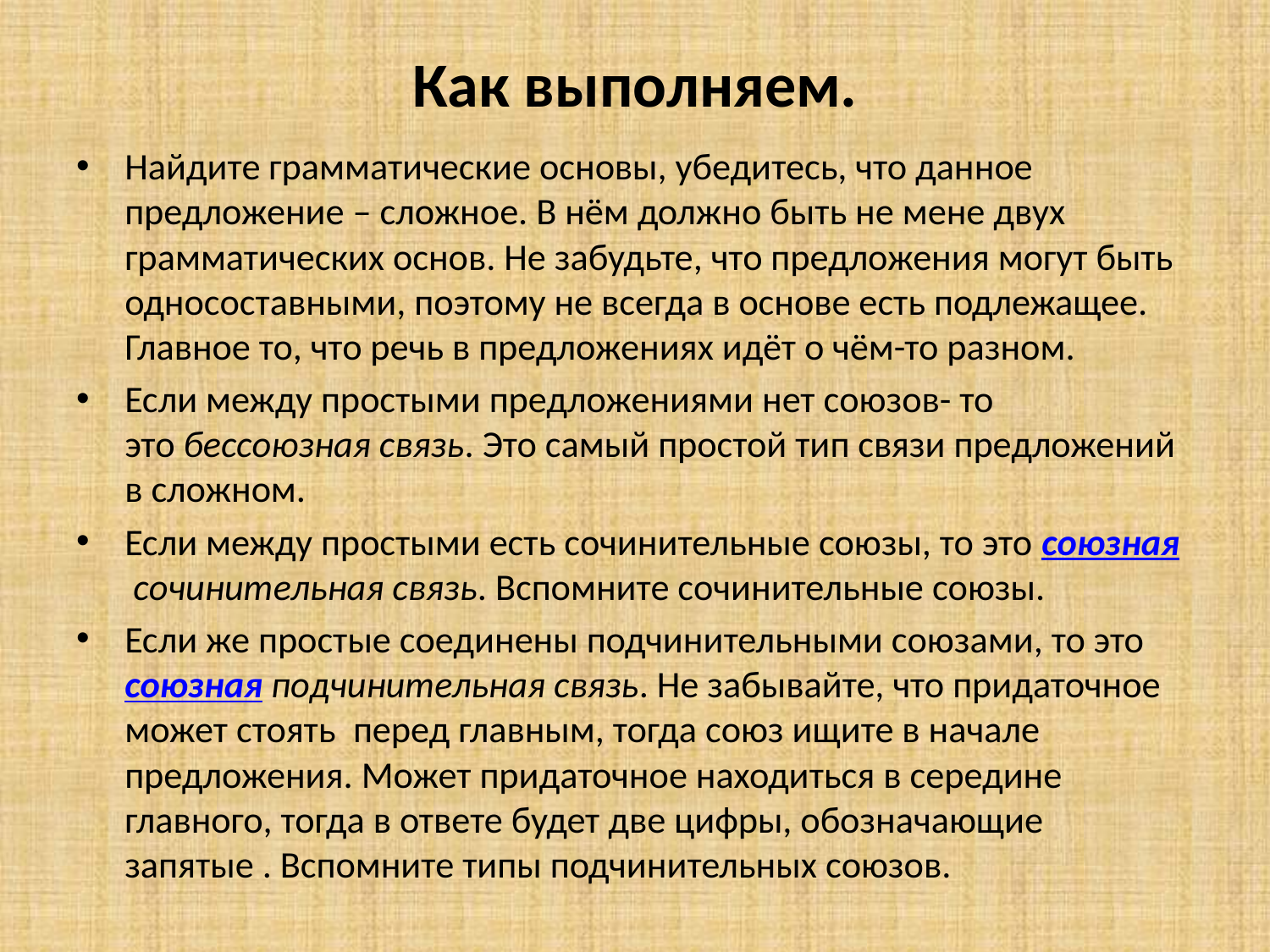

# Как выполняем.
Найдите грамматические основы, убедитесь, что данное предложение – сложное. В нём должно быть не мене двух грамматических основ. Не забудьте, что предложения могут быть односоставными, поэтому не всегда в основе есть подлежащее. Главное то, что речь в предложениях идёт о чём-то разном.
Если между простыми предложениями нет союзов- то это бессоюзная связь. Это самый простой тип связи предложений в сложном.
Если между простыми есть сочинительные союзы, то это союзная сочинительная связь. Вспомните сочинительные союзы.
Если же простые соединены подчинительными союзами, то это союзная подчинительная связь. Не забывайте, что придаточное может стоять  перед главным, тогда союз ищите в начале предложения. Может придаточное находиться в середине главного, тогда в ответе будет две цифры, обозначающие запятые . Вспомните типы подчинительных союзов.